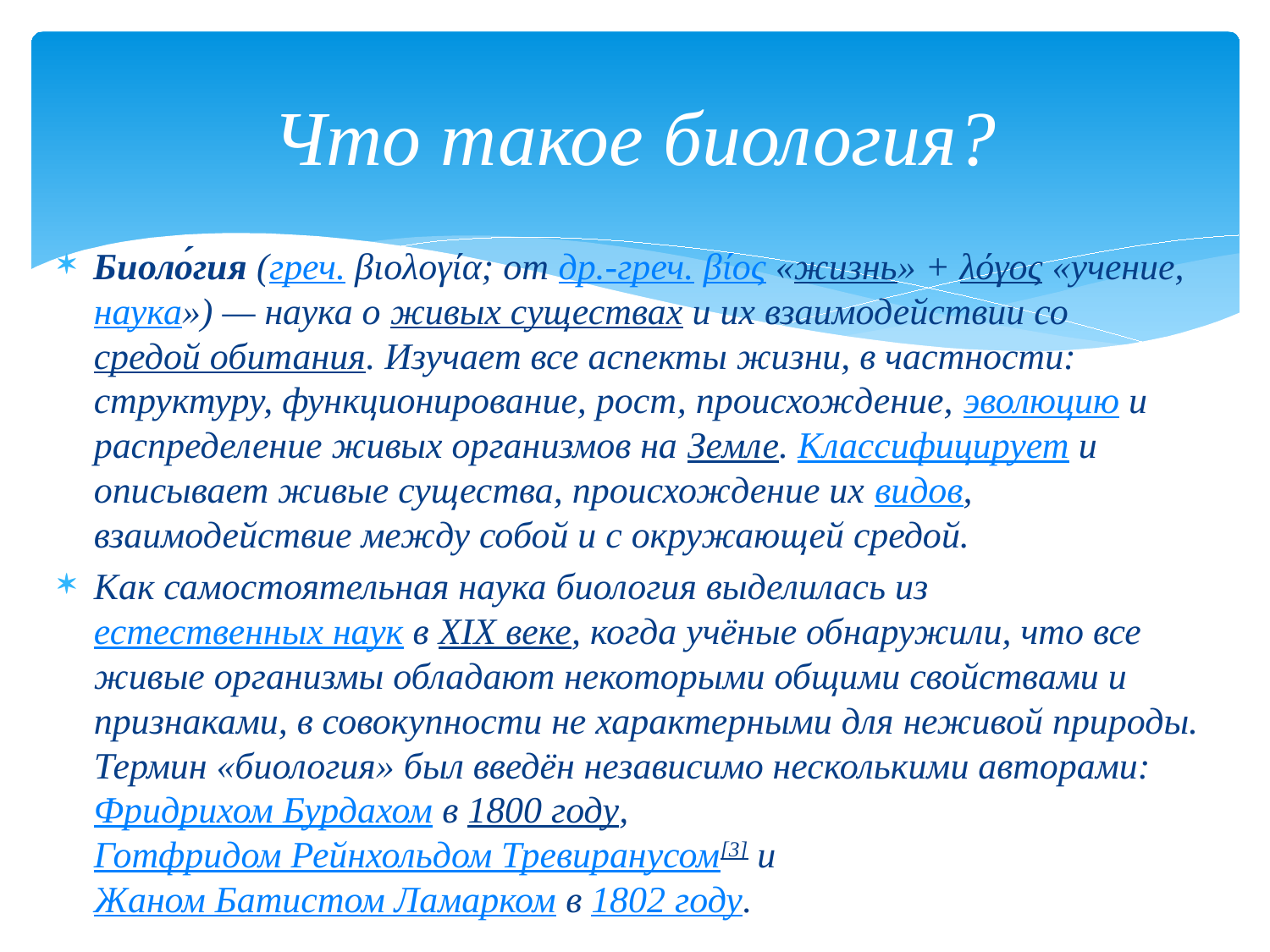

# Что такое биология?
Биоло́гия (греч. βιολογία; от др.-греч. βίος «жизнь» + λόγος «учение, наука») — наука о живых существах и их взаимодействии со средой обитания. Изучает все аспекты жизни, в частности: структуру, функционирование, рост, происхождение, эволюцию и распределение живых организмов на Земле. Классифицирует и описывает живые существа, происхождение их видов, взаимодействие между собой и с окружающей средой.
Как самостоятельная наука биология выделилась из естественных наук в XIX веке, когда учёные обнаружили, что все живые организмы обладают некоторыми общими свойствами и признаками, в совокупности не характерными для неживой природы. Термин «биология» был введён независимо несколькими авторами: Фридрихом Бурдахом в 1800 году, Готфридом Рейнхольдом Тревиранусом[3] и Жаном Батистом Ламарком в 1802 году.